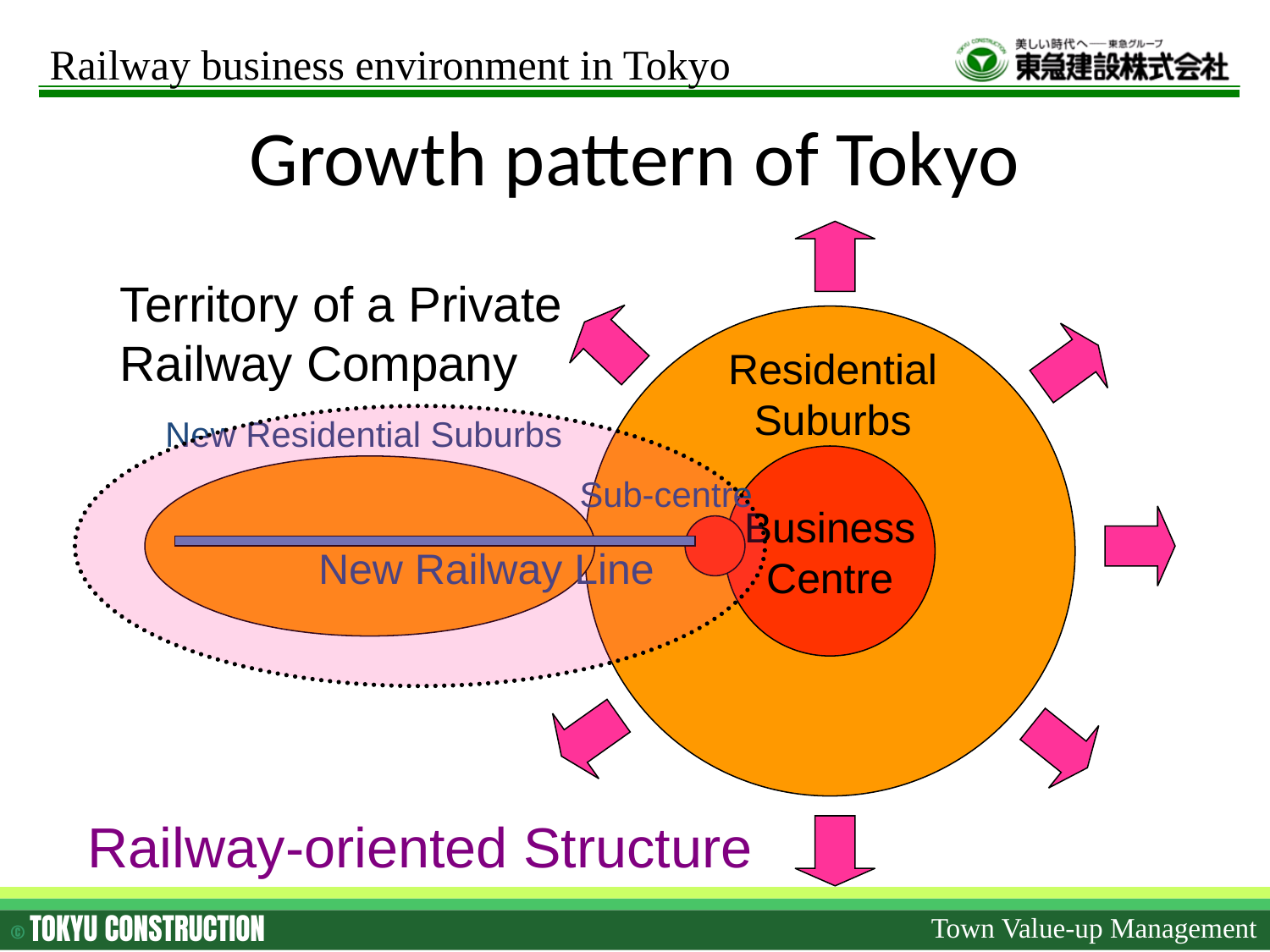

Railway business environment in Tokyo
# Growth pattern of Tokyo

Territory of a Private
Railway Company

Residential
Suburbs

New Residential Suburbs
Business
Centre

Sub-centre

New Railway Line

Railway-oriented Structure